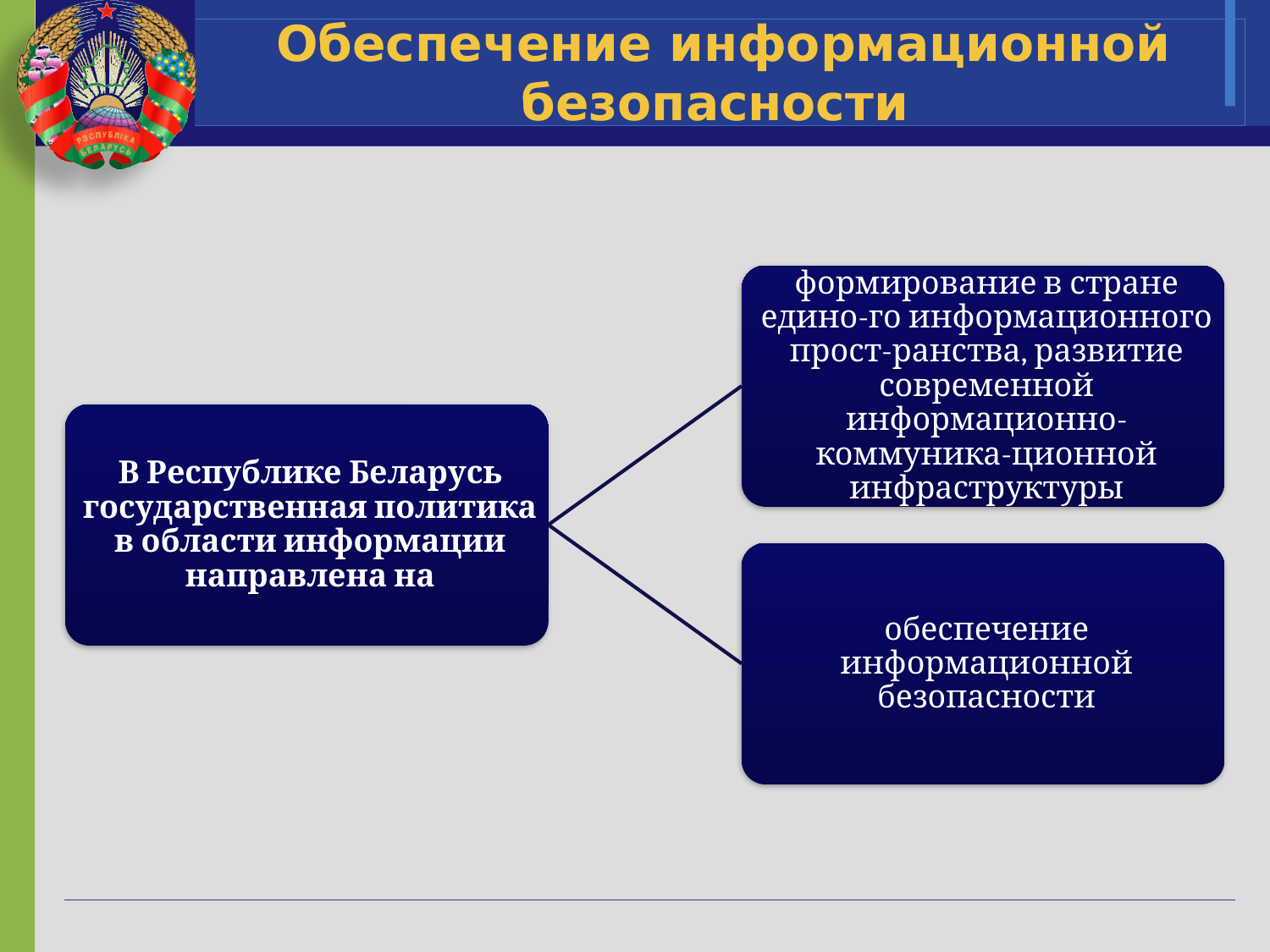

# Обеспечение информационной безопасности
В Республике Беларусь государственная политика в области информации направлена на

формирование в стране едино-го информационного прост-ранства, развитие современной информационно-коммуника-ционной инфраструктуры

обеспечение информационной безопасности